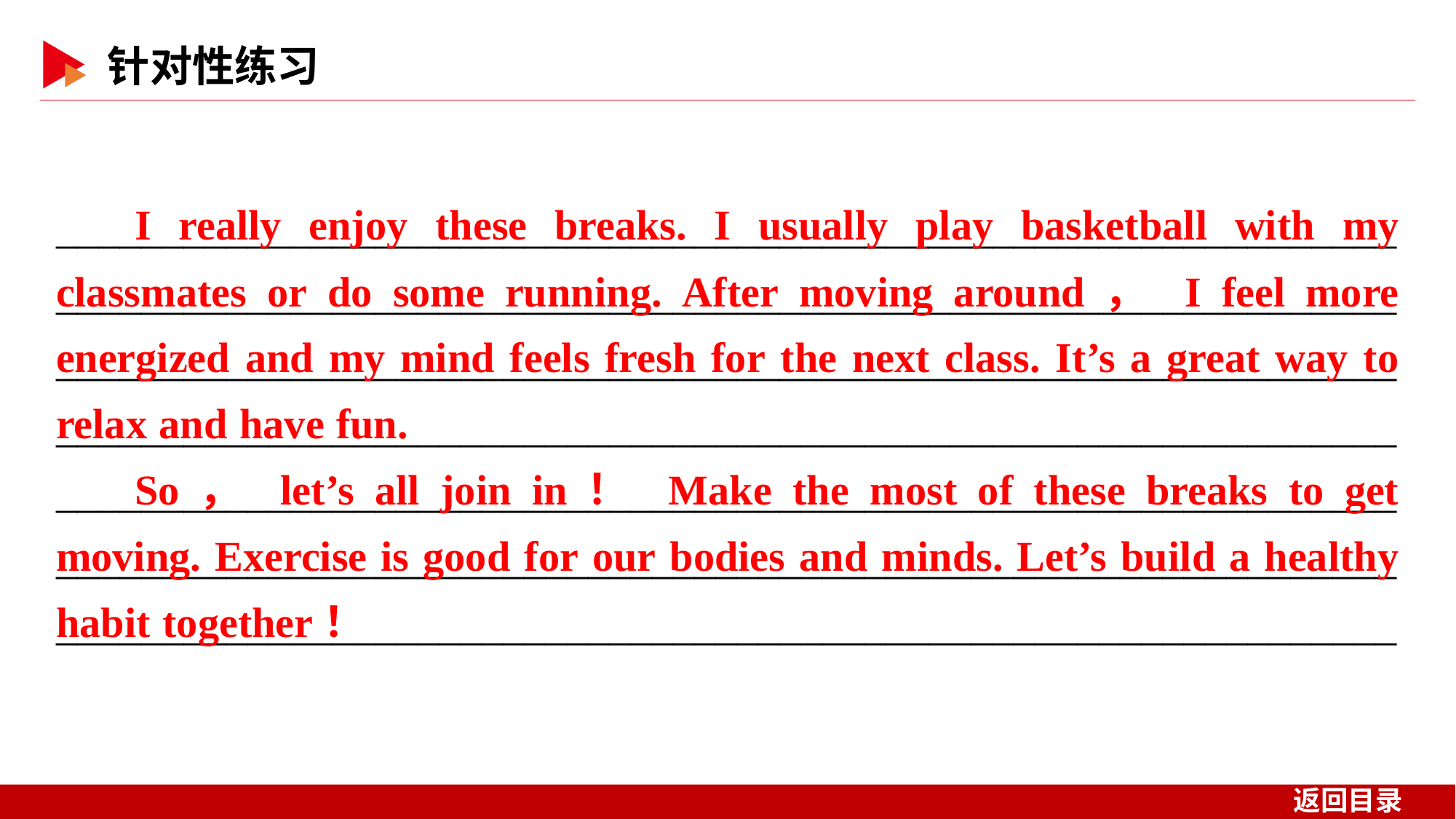

I really enjoy these breaks. I usually play basketball with my classmates or do some running. After moving around， I feel more energized and my mind feels fresh for the next class. It’s a great way to relax and have fun.
So， let’s all join in！ Make the most of these breaks to get moving. Exercise is good for our bodies and minds. Let’s build a healthy habit together！
_________________________________________________________________________________________________________________________________________________________________________________________________________________________________________________________________________________________________________________________________________________________________________________________________________________________________________________________